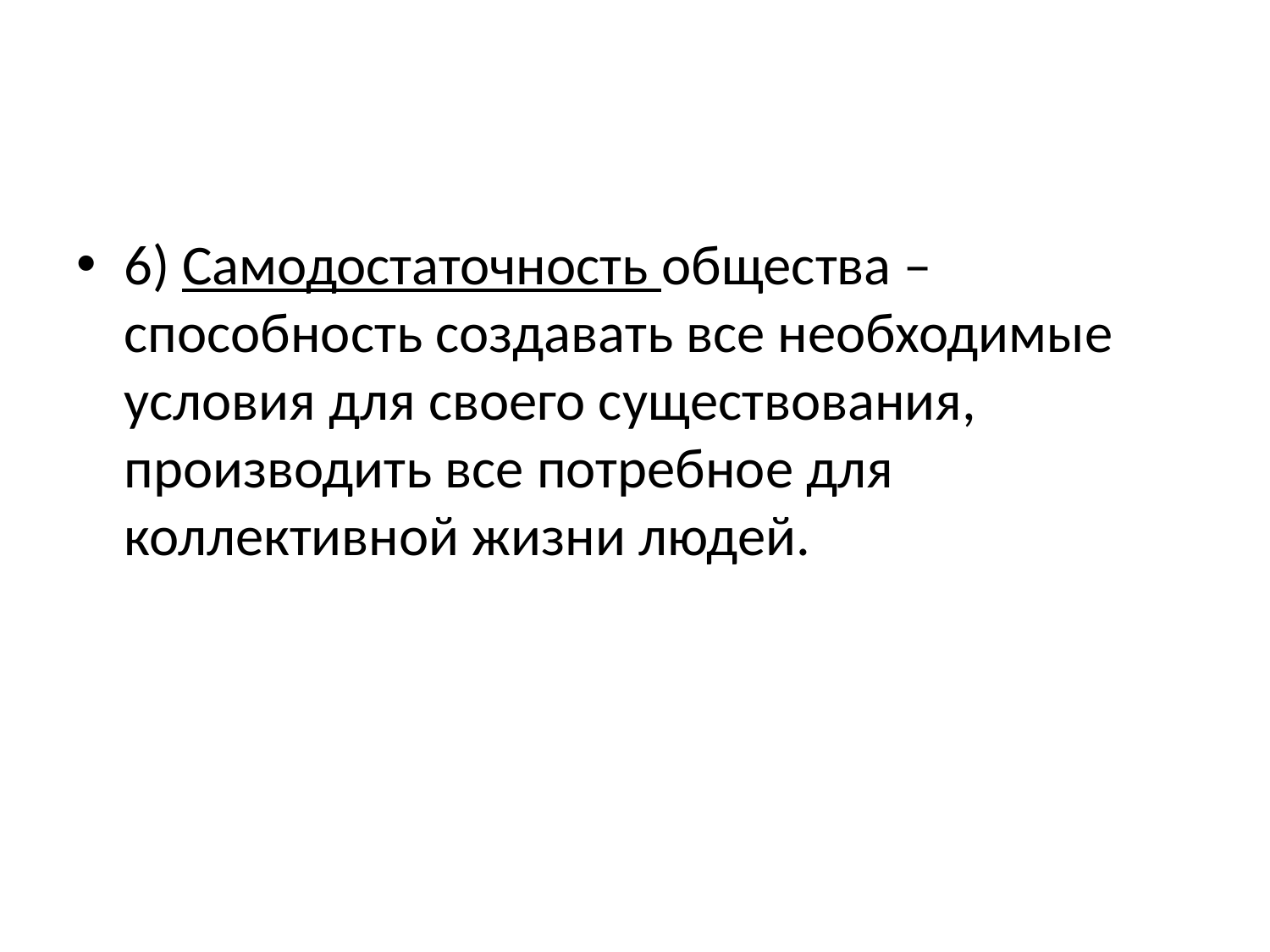

6) Самодостаточность общества – способность создавать все необходимые условия для своего существования, производить все потребное для коллективной жизни людей.